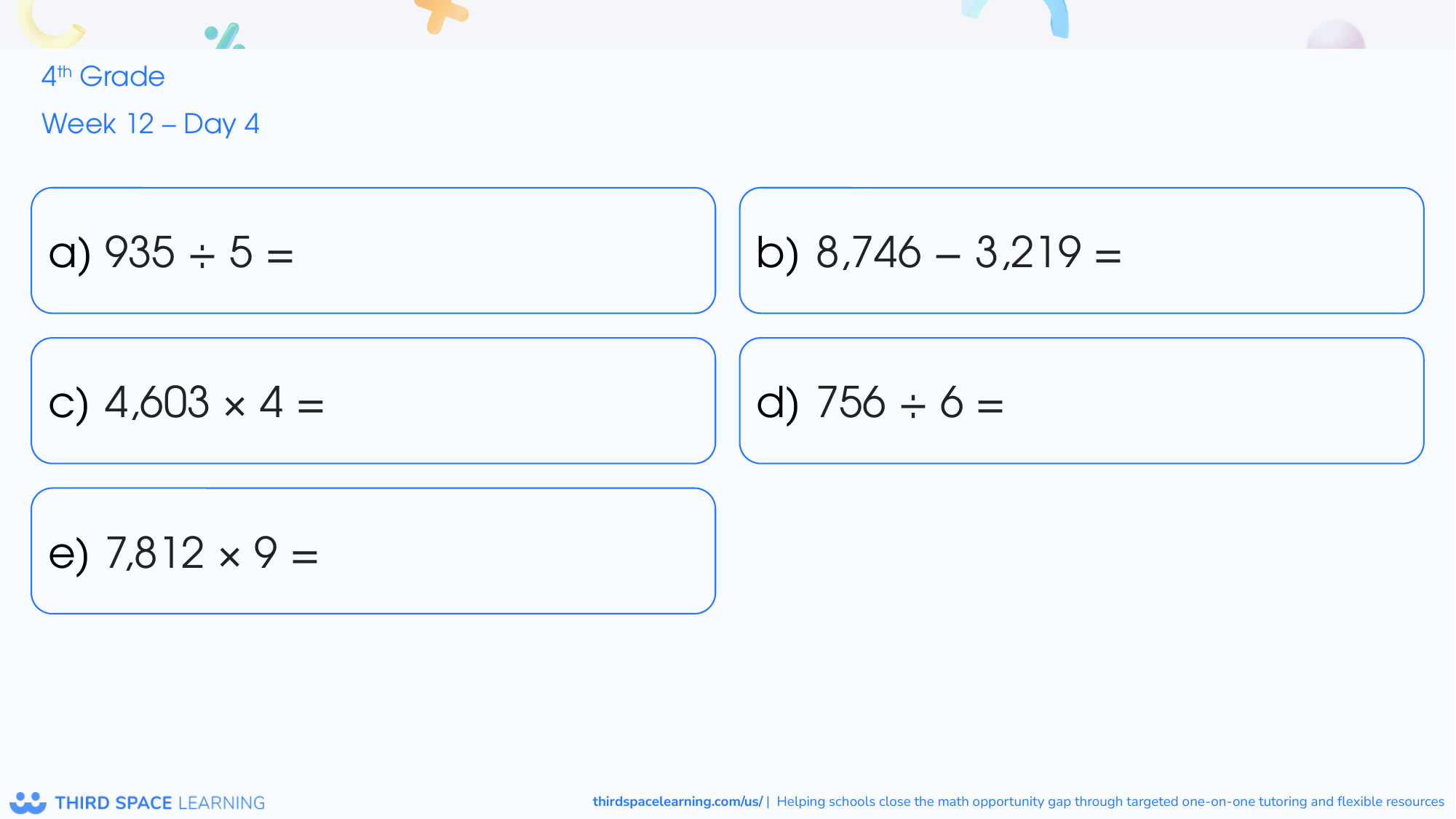

4th Grade
Week 12 – Day 4
935 ÷ 5 =
8,746 − 3,219 =
4,603 × 4 =
756 ÷ 6 =
7,812 × 9 =